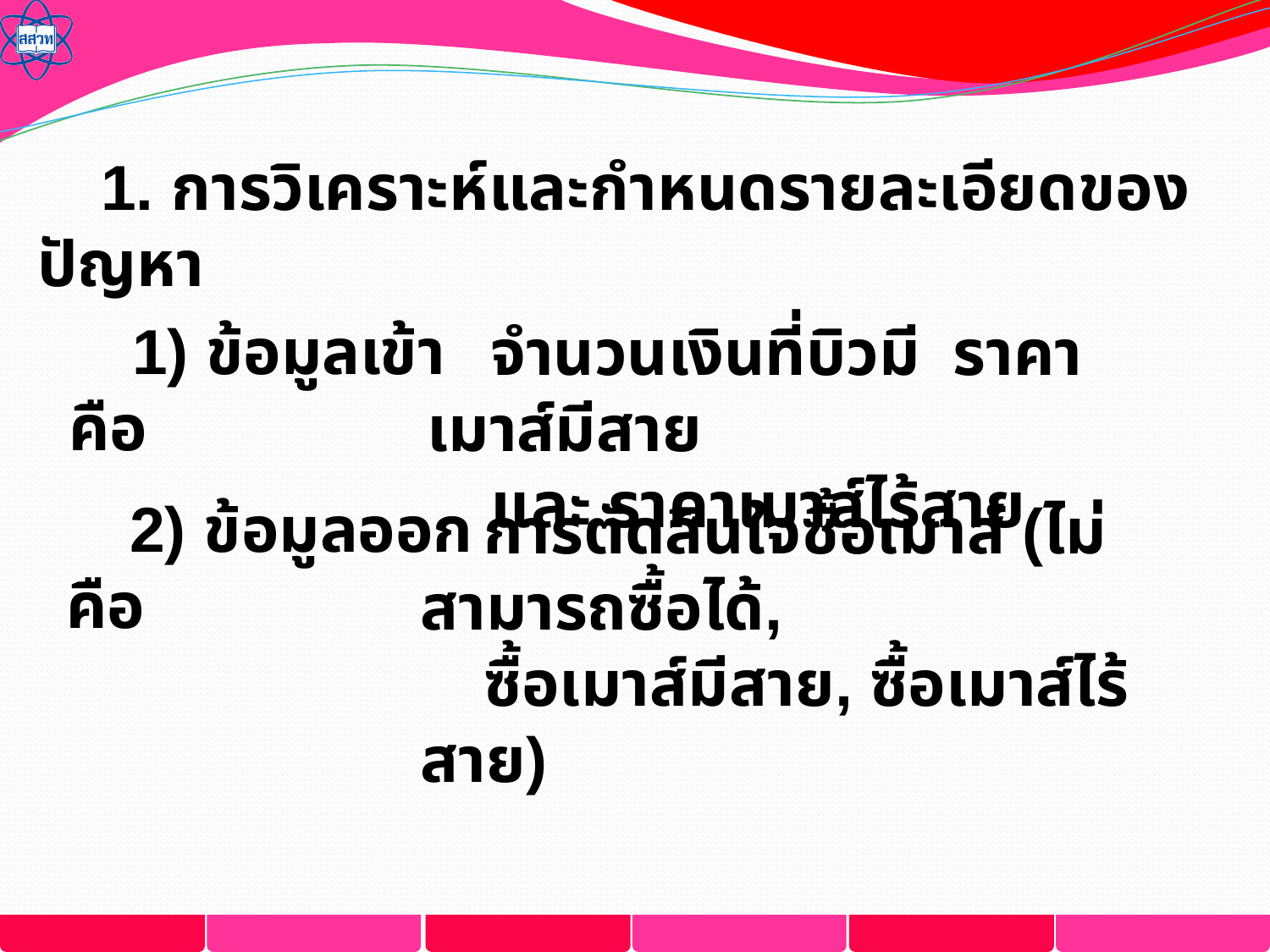

1. การวิเคราะห์และกำหนดรายละเอียดของปัญหา
1) ข้อมูลเข้า คือ
จำนวนเงินที่บิวมี  ราคาเมาส์มีสาย
และ ราคาเมาส์ไร้สาย
2) ข้อมูลออก คือ
การตัดสินใจซื้อเมาส์ (ไม่สามารถซื้อได้,
ซื้อเมาส์มีสาย, ซื้อเมาส์ไร้สาย)